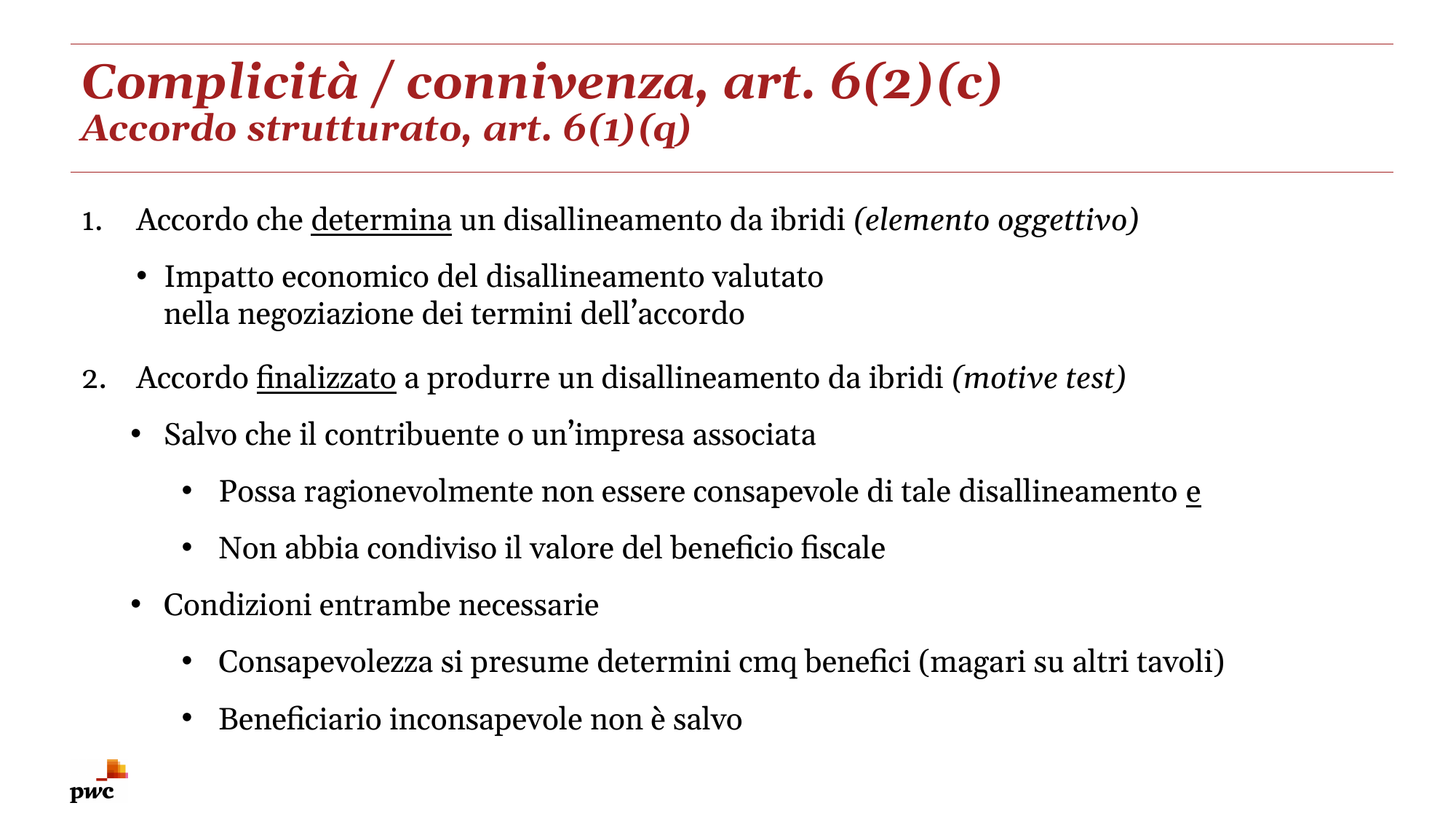

# Complicità / connivenza, art. 6(2)(c) Accordo strutturato, art. 6(1)(q)
Accordo che determina un disallineamento da ibridi (elemento oggettivo)
Impatto economico del disallineamento valutato
nella negoziazione dei termini dell’accordo
Accordo finalizzato a produrre un disallineamento da ibridi (motive test)
Salvo che il contribuente o un’impresa associata
Possa ragionevolmente non essere consapevole di tale disallineamento e
Non abbia condiviso il valore del beneficio fiscale
Condizioni entrambe necessarie
Consapevolezza si presume determini cmq benefici (magari su altri tavoli)
Beneficiario inconsapevole non è salvo